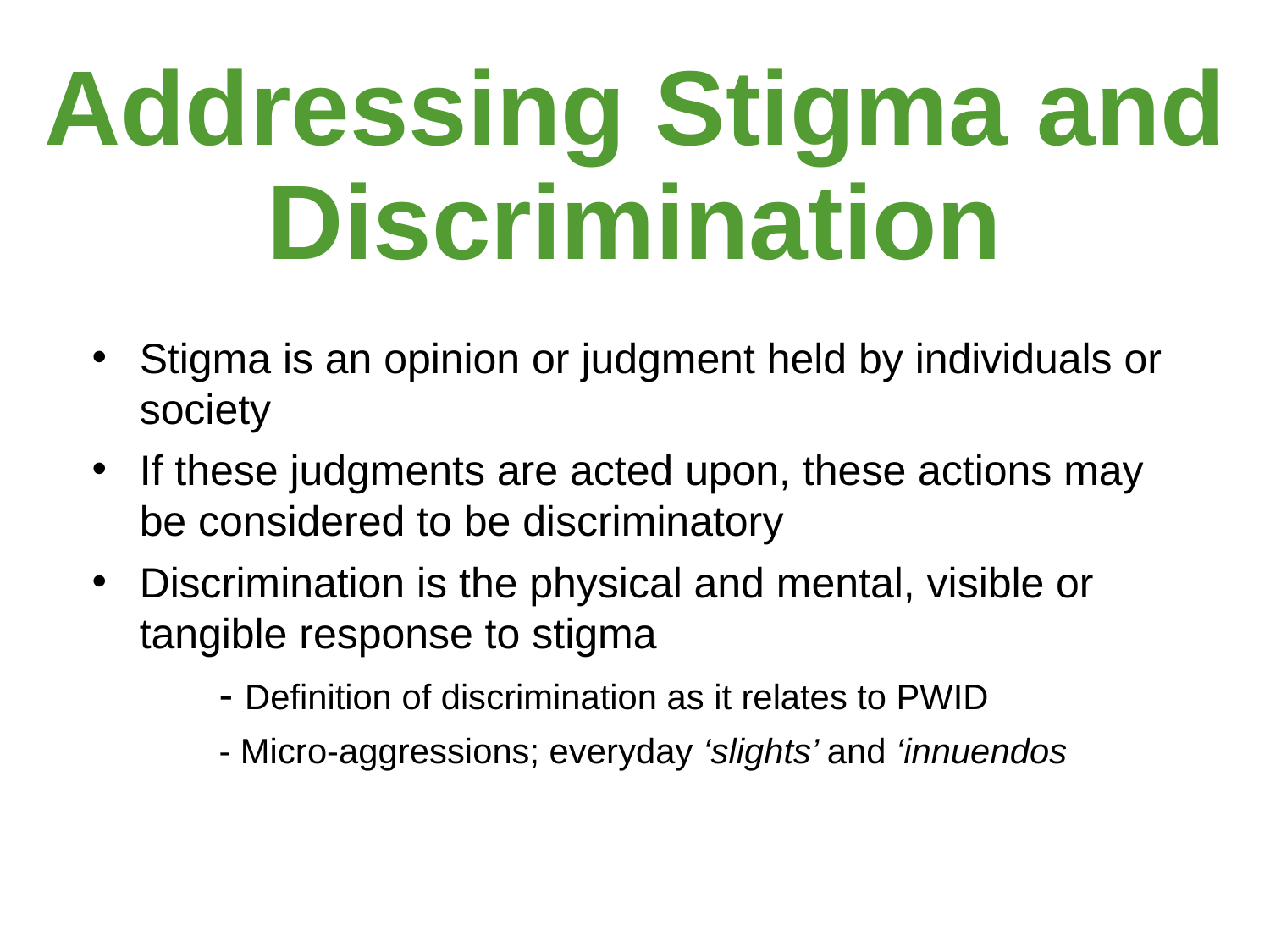

# Addressing Stigma and Discrimination
Stigma is an opinion or judgment held by individuals or society
If these judgments are acted upon, these actions may be considered to be discriminatory
Discrimination is the physical and mental, visible or tangible response to stigma
	- Definition of discrimination as it relates to PWID
	- Micro-aggressions; everyday ‘slights’ and ‘innuendos